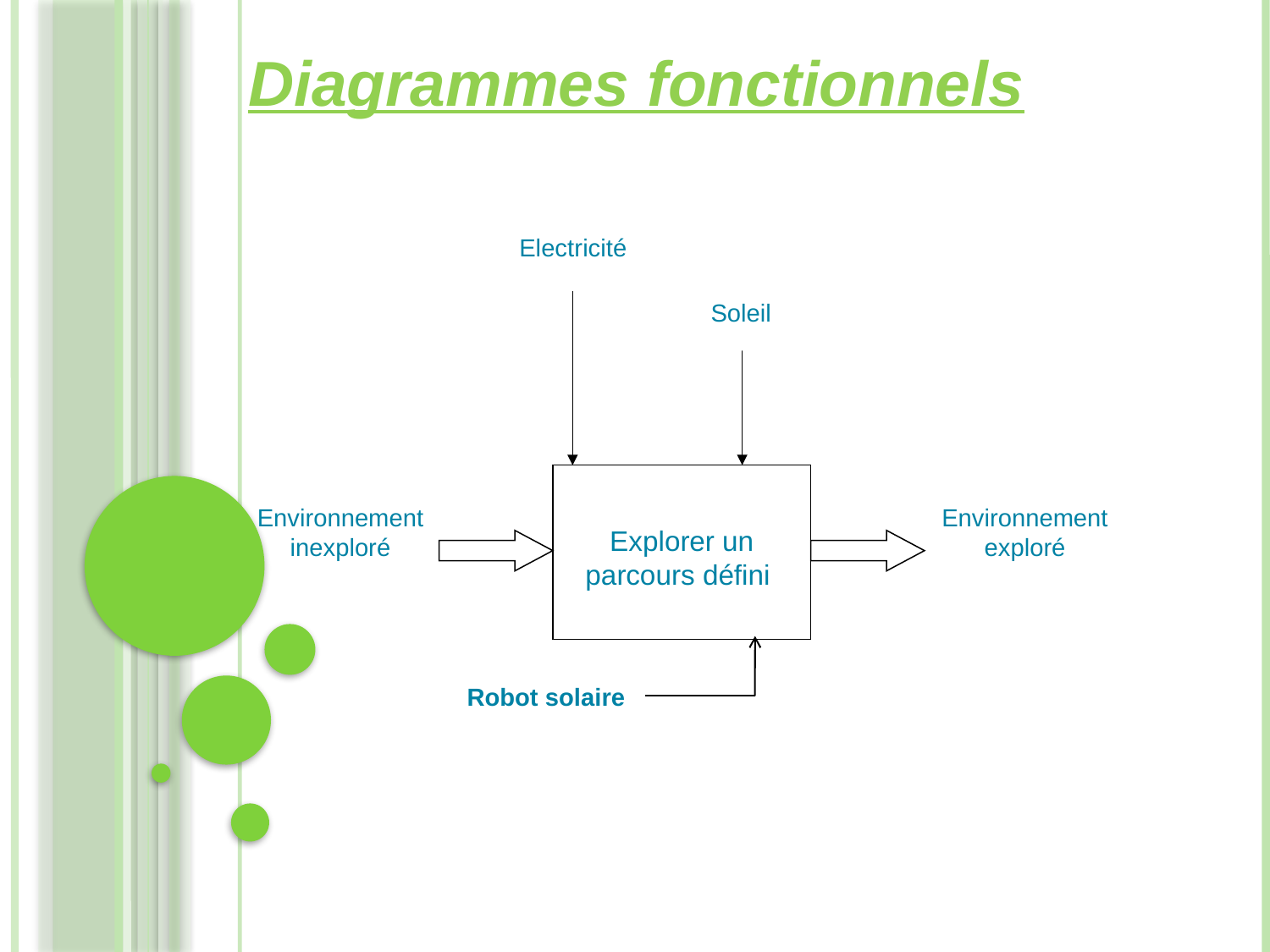

Diagrammes fonctionnels
Electricité
Soleil

Explorer un parcours défini

Robot solaire
Environnement inexploré
Environnement exploré